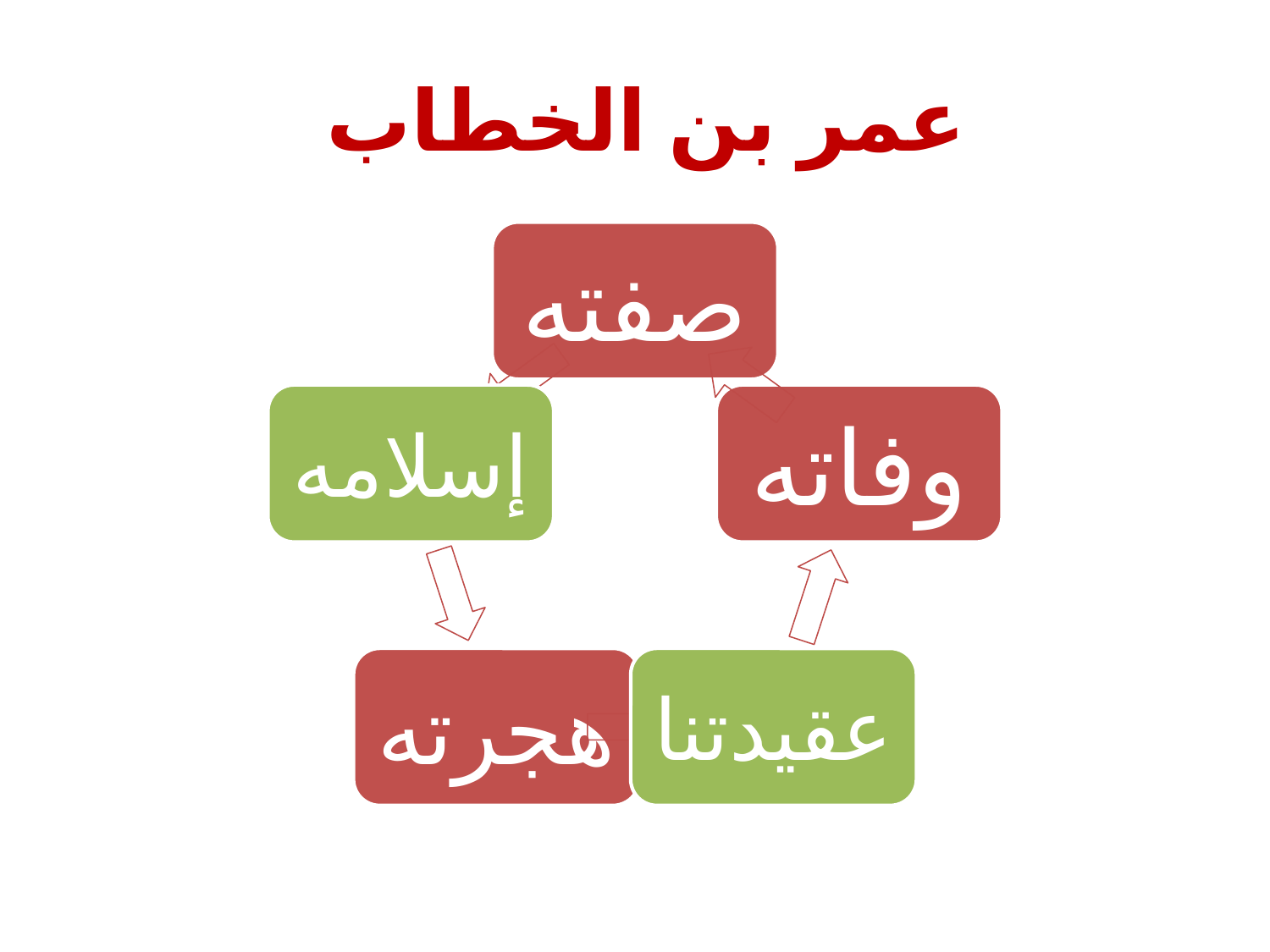

# عمر بن الخطاب
صفته
هجرته
عقيدتنا
وفاته